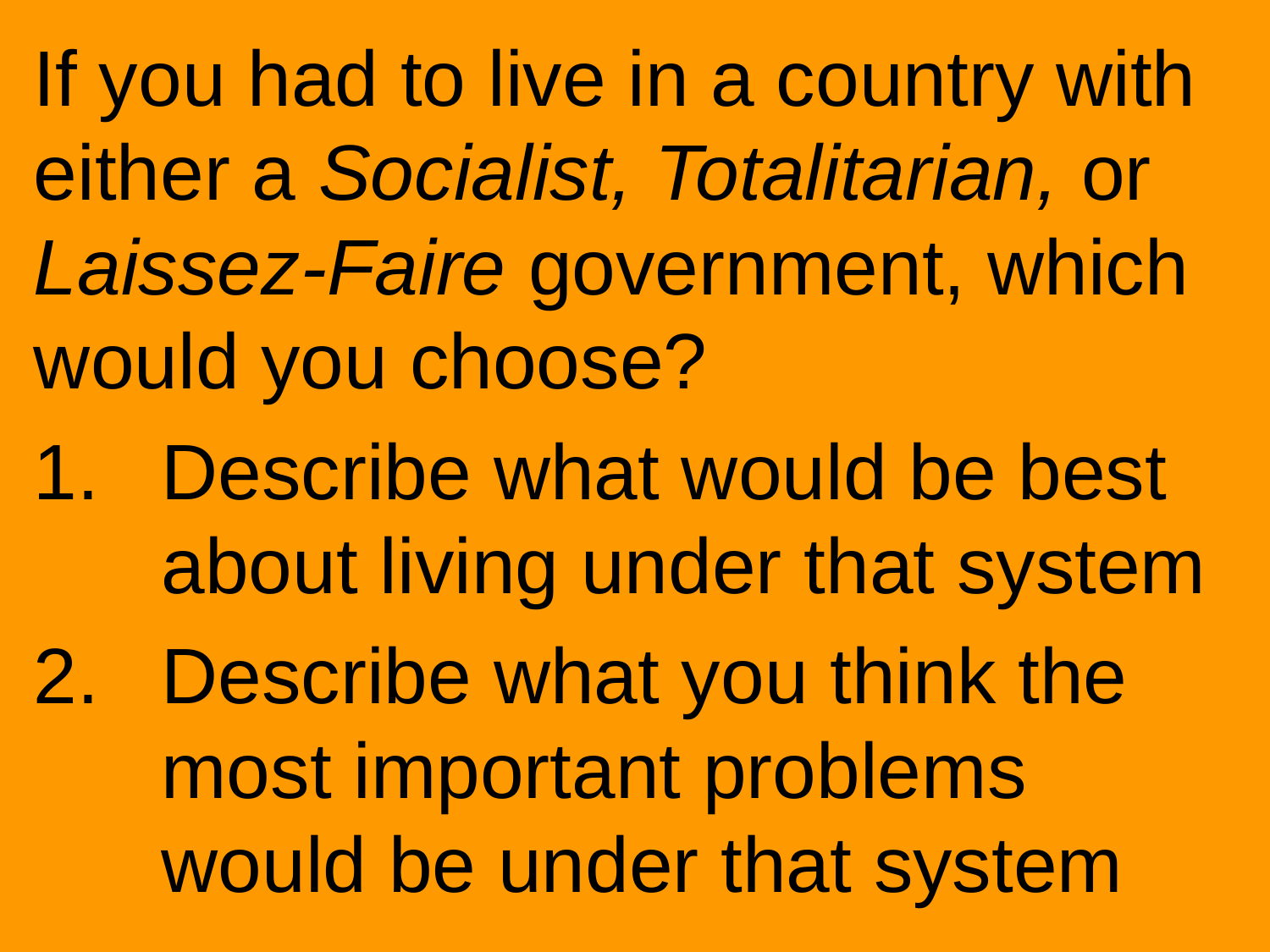

If you had to live in a country with either a Socialist, Totalitarian, or Laissez-Faire government, which would you choose?
Describe what would be best about living under that system
Describe what you think the most important problems would be under that system